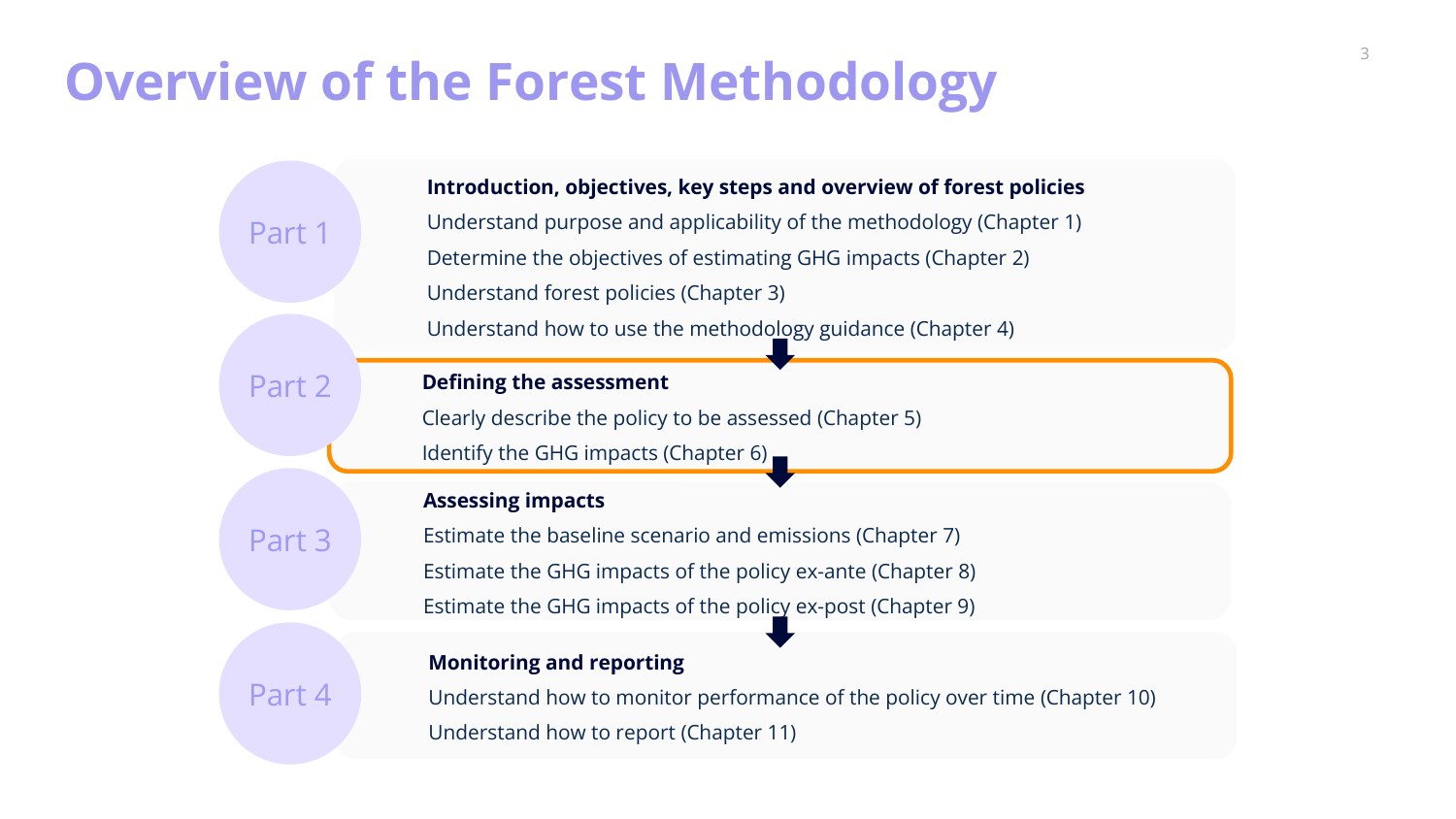

Overview of the Forest Methodology
Introduction, objectives, key steps and overview of forest policies
Understand purpose and applicability of the methodology (Chapter 1)
Determine the objectives of estimating GHG impacts (Chapter 2)
Understand forest policies (Chapter 3)
Understand how to use the methodology guidance (Chapter 4)

Defining the assessment
Clearly describe the policy to be assessed (Chapter 5)
Identify the GHG impacts (Chapter 6)

Assessing impacts
Estimate the baseline scenario and emissions (Chapter 7)
Estimate the GHG impacts of the policy ex-ante (Chapter 8)
Estimate the GHG impacts of the policy ex-post (Chapter 9)

Monitoring and reporting
Understand how to monitor performance of the policy over time (Chapter 10)
Understand how to report (Chapter 11)
Part 1
Part 2
Part 3
Part 4